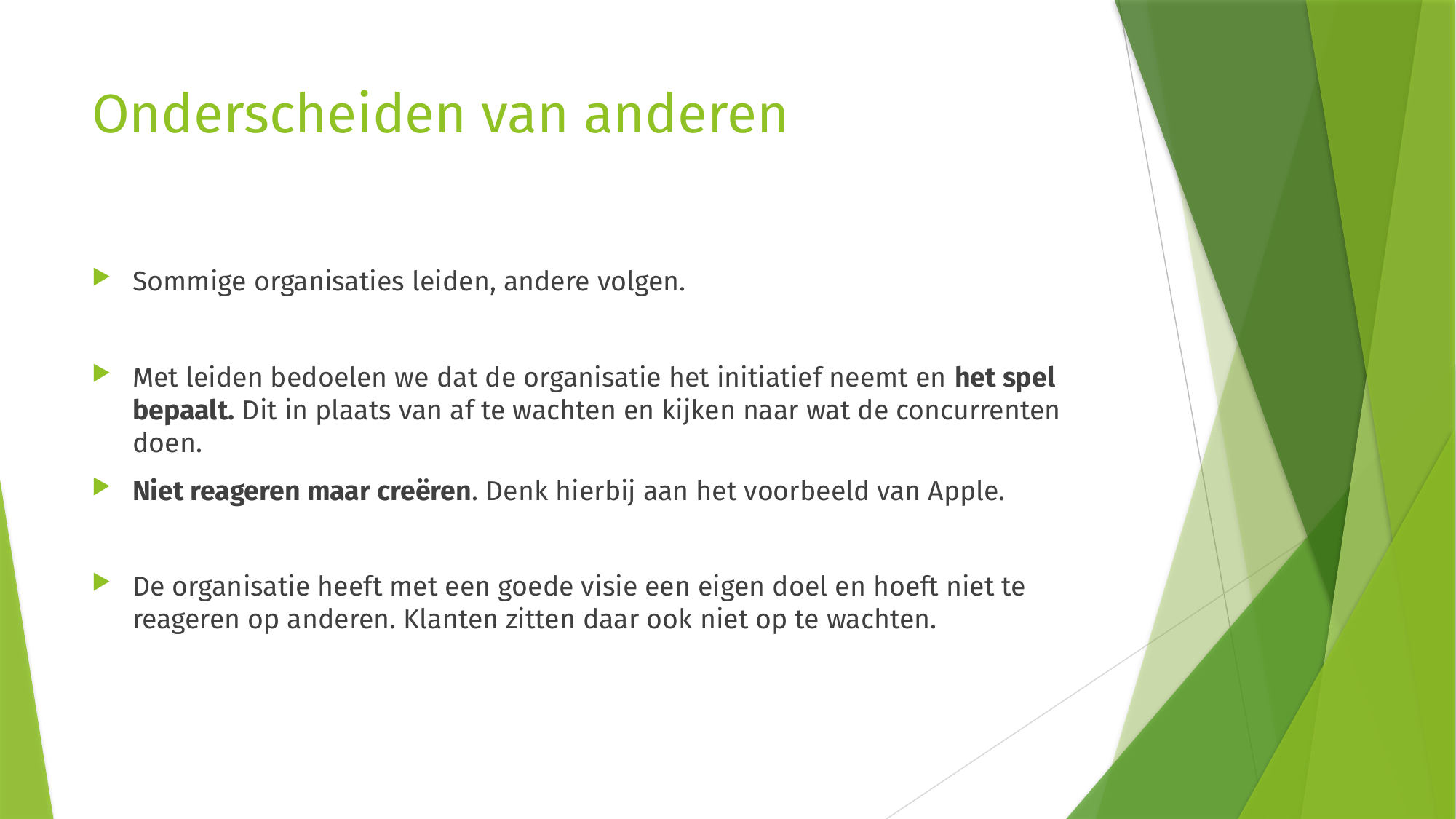

# Onderscheiden van anderen
Sommige organisaties leiden, andere volgen.

Met leiden bedoelen we dat de organisatie het initiatief neemt en het spel bepaalt. Dit in plaats van af te wachten en kijken naar wat de concurrenten doen.
Niet reageren maar creëren. Denk hierbij aan het voorbeeld van Apple.

De organisatie heeft met een goede visie een eigen doel en hoeft niet te reageren op anderen. Klanten zitten daar ook niet op te wachten.